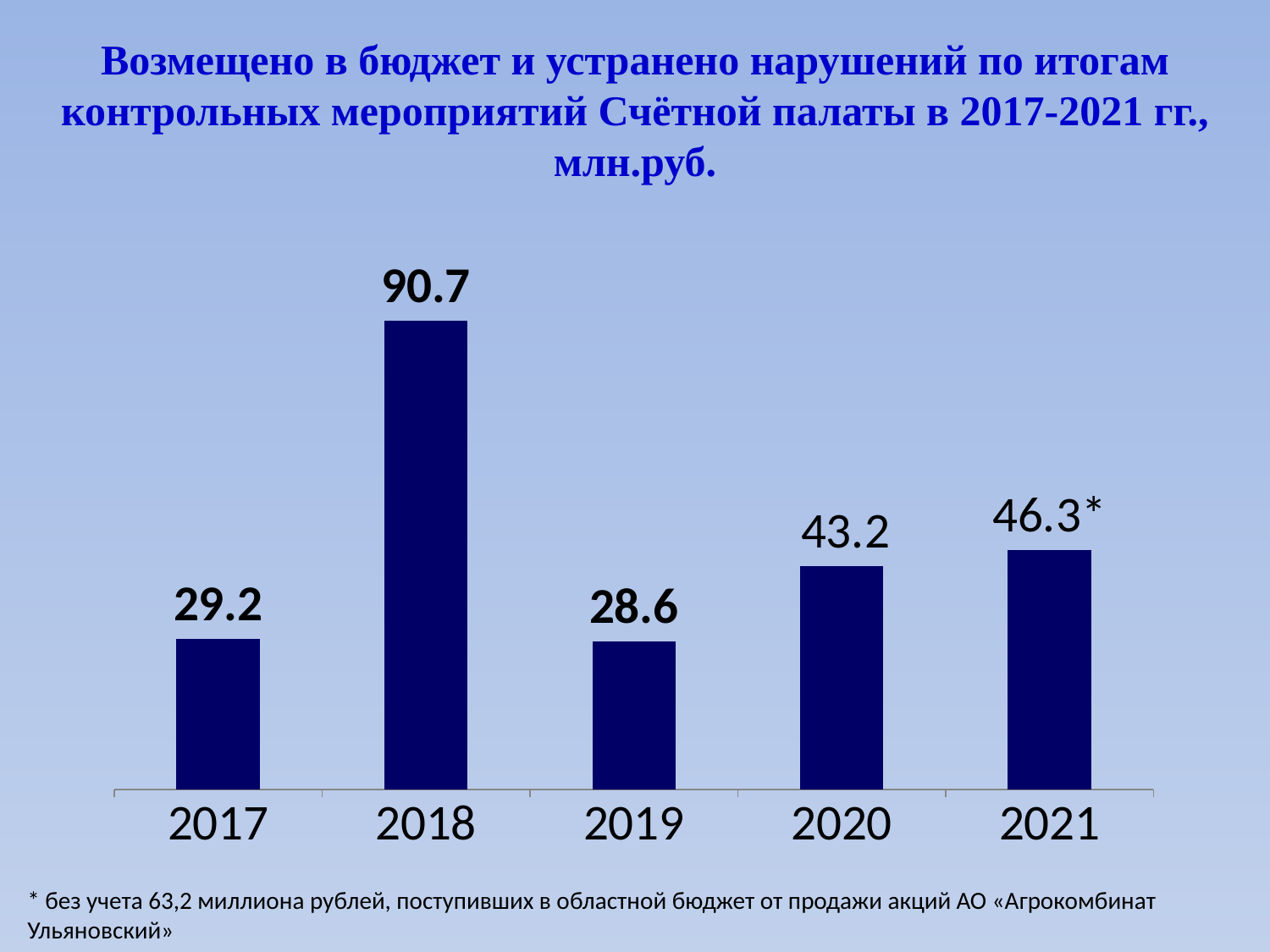

# Возмещено в бюджет и устранено нарушений по итогам контрольных мероприятий Счётной палаты в 2017-2021 гг., млн.руб.

### Chart

| Category | Ряд 1 |
|---|---|
| 2017 | 29.2 |
| 2018 | 90.7 |
| 2019 | 28.6 |
| 2020 | 43.2 |
| 2021 | 46.3 |
* без учета 63,2 миллиона рублей, поступивших в областной бюджет от продажи акций АО «Агрокомбинат Ульяновский»